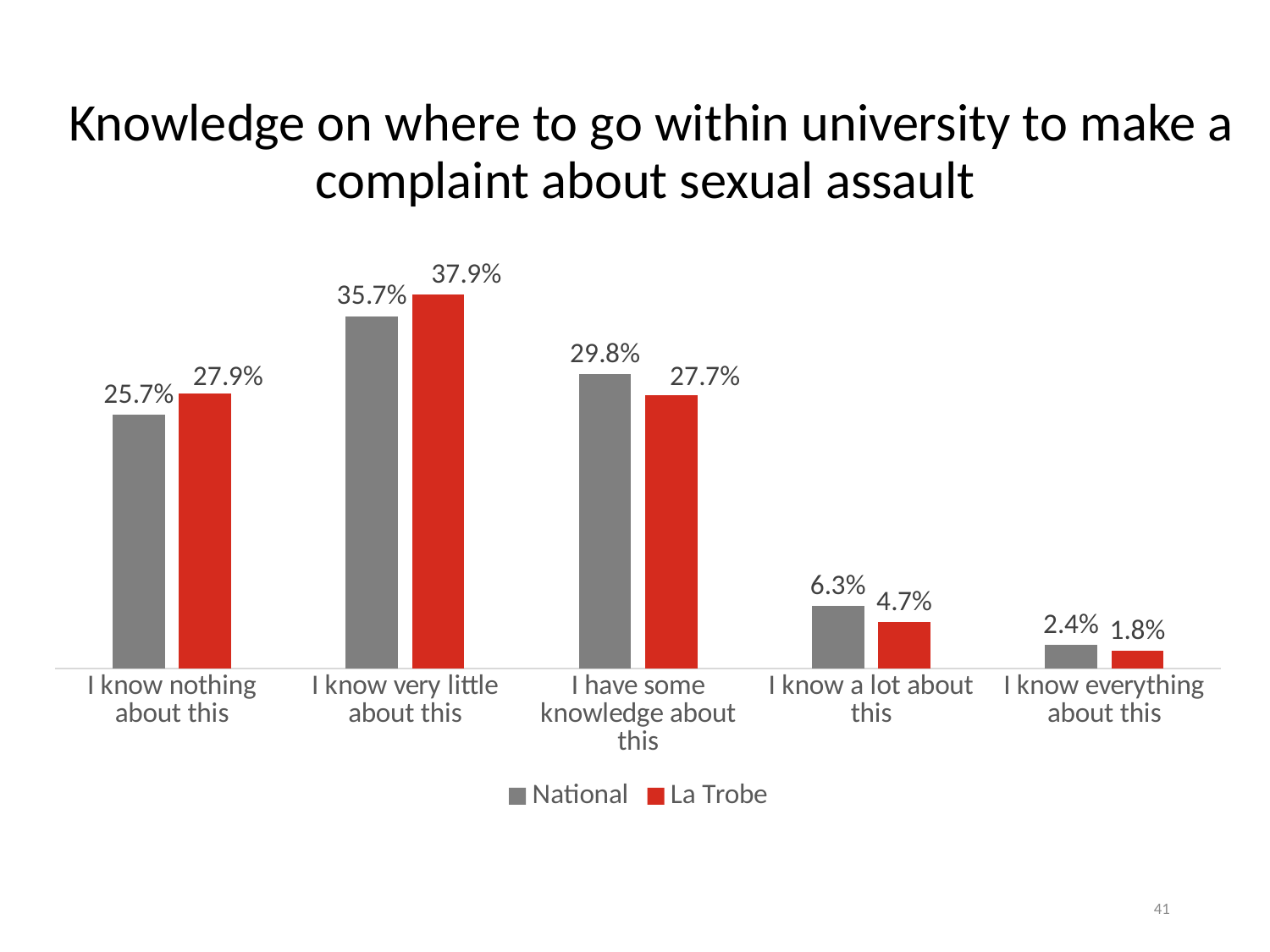

Knowledge on where to go within university to make a complaint about sexual assault

### Chart

| Category | National | La Trobe |
|---|---|---|
| I know nothing about this | 0.257 | 0.279 |
| I know very little about this | 0.357 | 0.379 |
| I have some knowledge about this | 0.298 | 0.277 |
| I know a lot about this | 0.063 | 0.047 |
| I know everything about this | 0.024 | 0.018 |
41